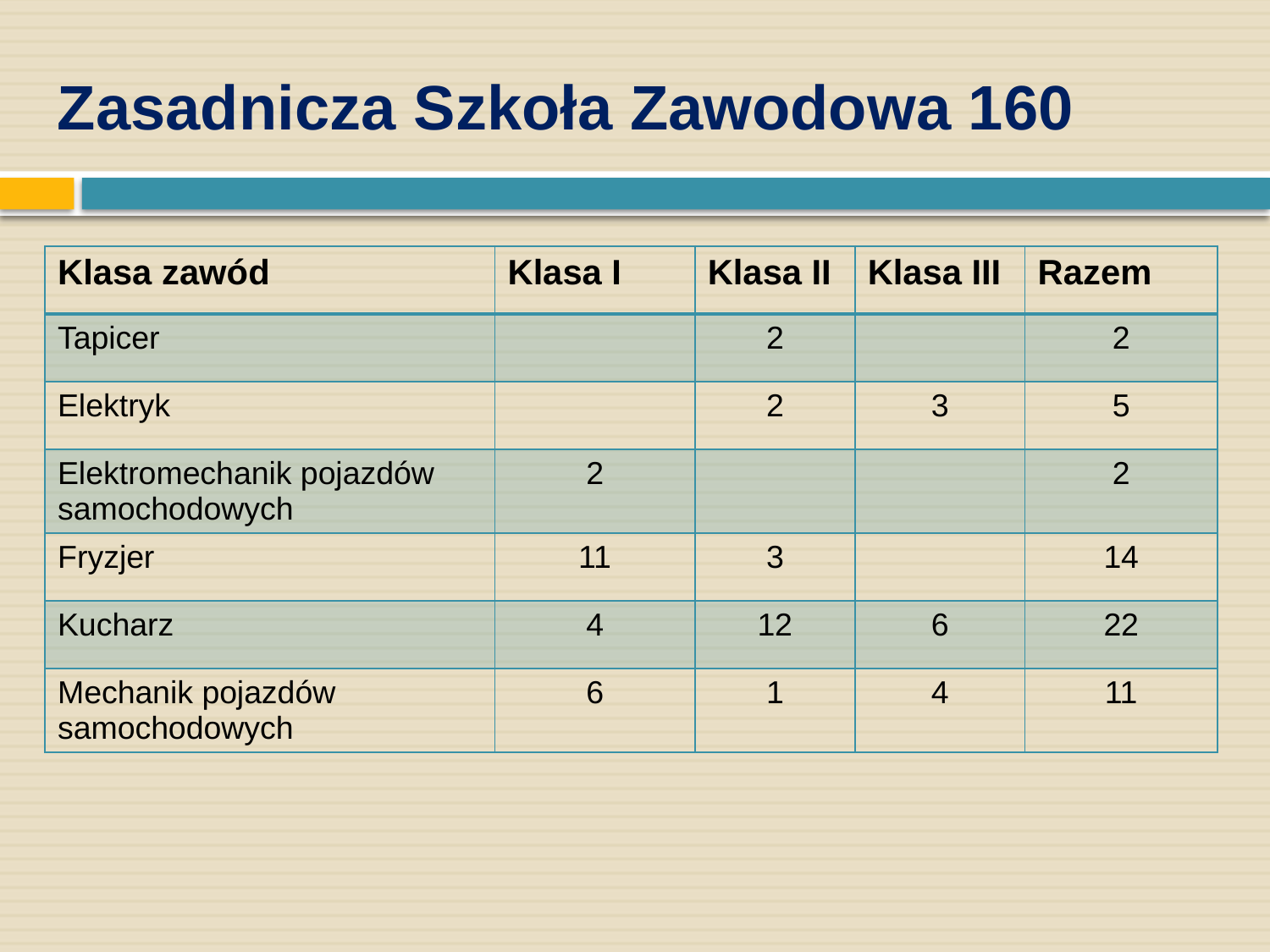

# Zasadnicza Szkoła Zawodowa 160
| Klasa zawód | Klasa I | Klasa II | Klasa III | Razem |
| --- | --- | --- | --- | --- |
| Tapicer |  | 2 |  | 2 |
| Elektryk |  | 2 | 3 | 5 |
| Elektromechanik pojazdów samochodowych | 2 |  |  | 2 |
| Fryzjer | 11 | 3 |  | 14 |
| Kucharz | 4 | 12 | 6 | 22 |
| Mechanik pojazdów samochodowych | 6 | 1 | 4 | 11 |